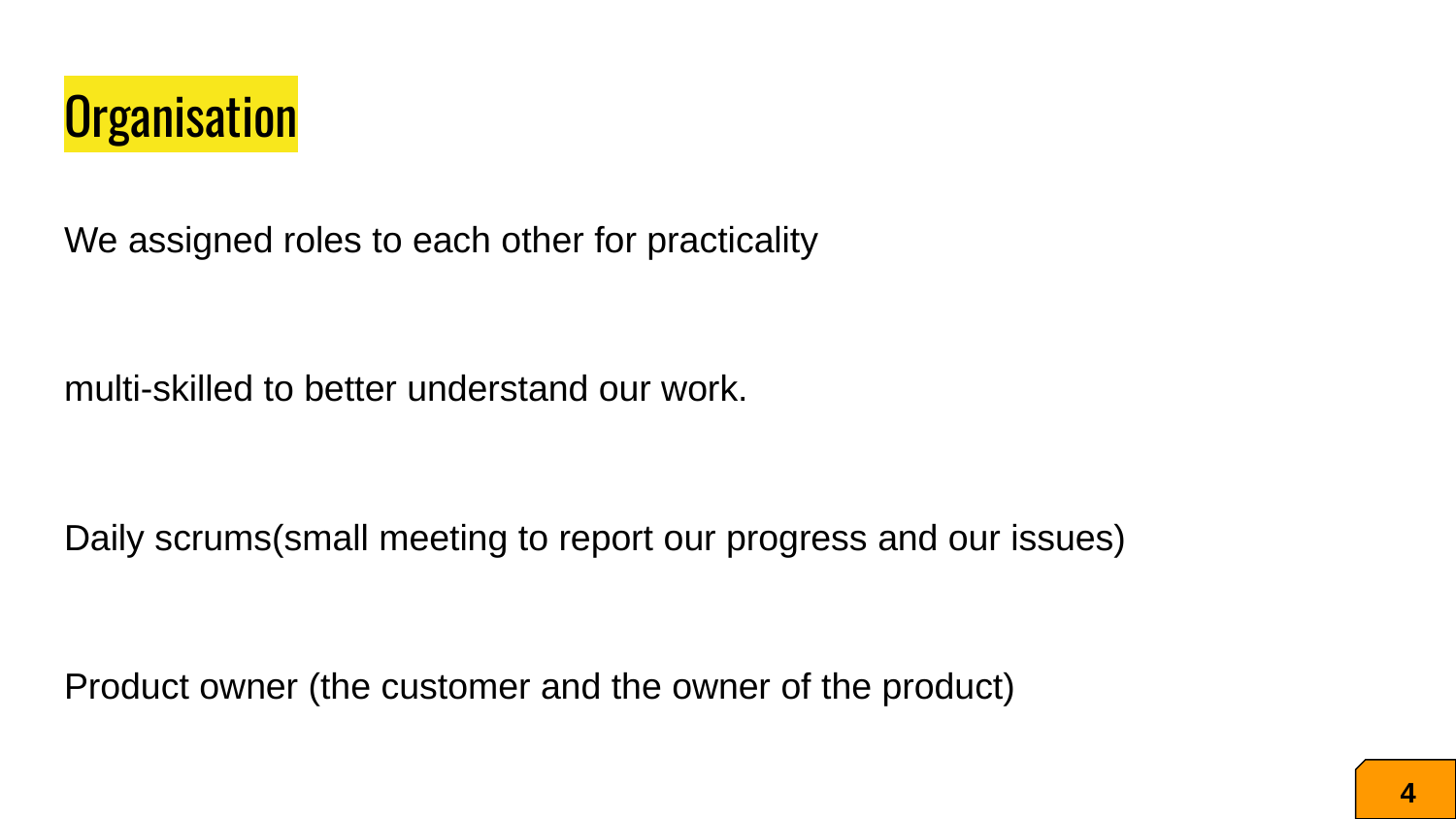

# Organisation
We assigned roles to each other for practicality

multi-skilled to better understand our work.

Daily scrums(small meeting to report our progress and our issues)

Product owner (the customer and the owner of the product)

4